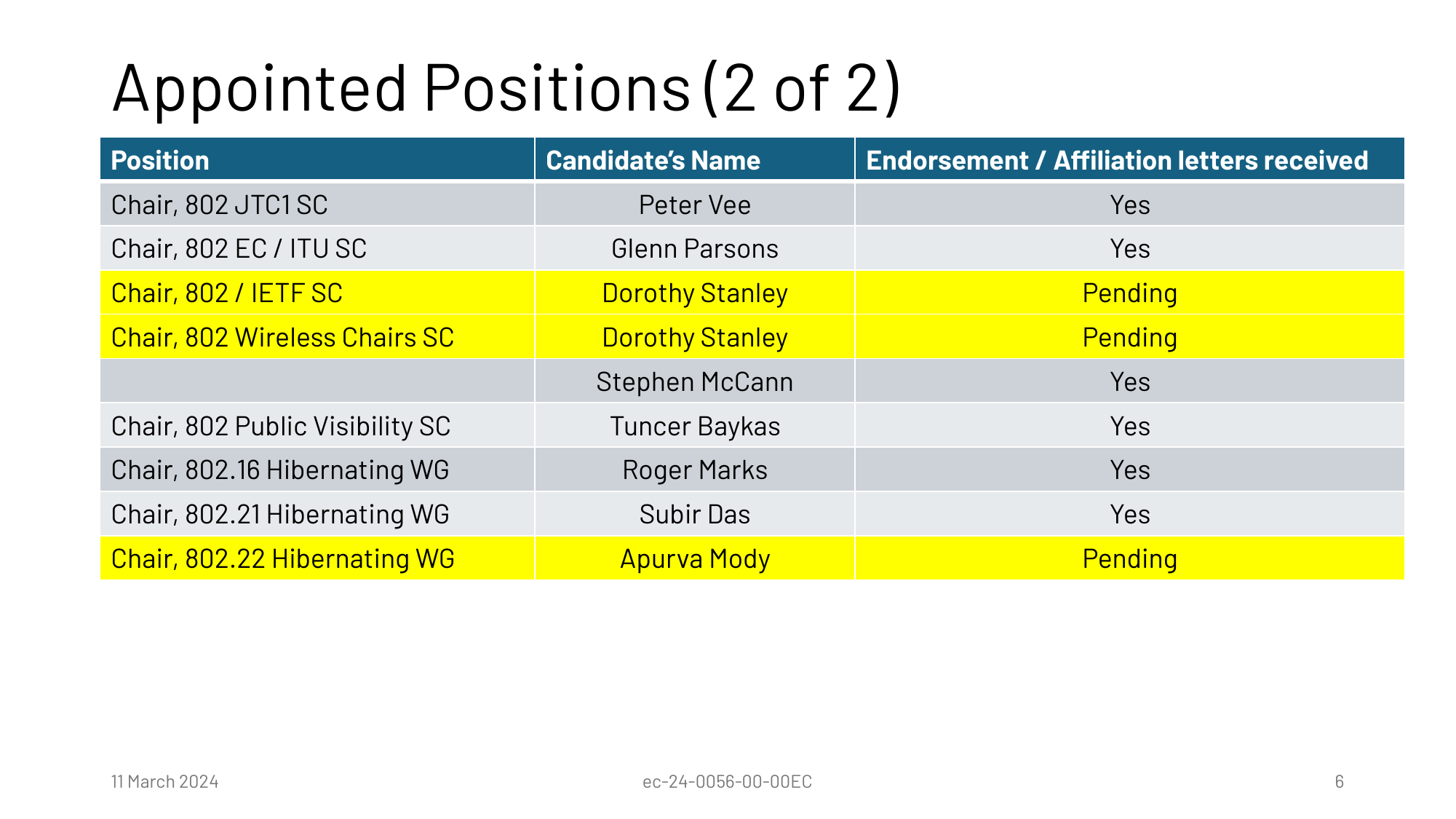

# Appointed Positions (2 of 2)
| Position | Candidate’s Name | Endorsement / Affiliation letters received |
| --- | --- | --- |
| Chair, 802 JTC1 SC | Peter Vee | Yes |
| Chair, 802 EC / ITU SC | Glenn Parsons | Yes |
| Chair, 802 / IETF SC | Dorothy Stanley | Pending |
| Chair, 802 Wireless Chairs SC | Dorothy Stanley | Pending |
|  | Stephen McCann | Yes |
| Chair, 802 Public Visibility SC | Tuncer Baykas | Yes |
| Chair, 802.16 Hibernating WG | Roger Marks | Yes |
| Chair, 802.21 Hibernating WG | Subir Das | Yes |
| Chair, 802.22 Hibernating WG | Apurva Mody | Pending |
11 March 2024
ec-24-0056-00-00EC
6